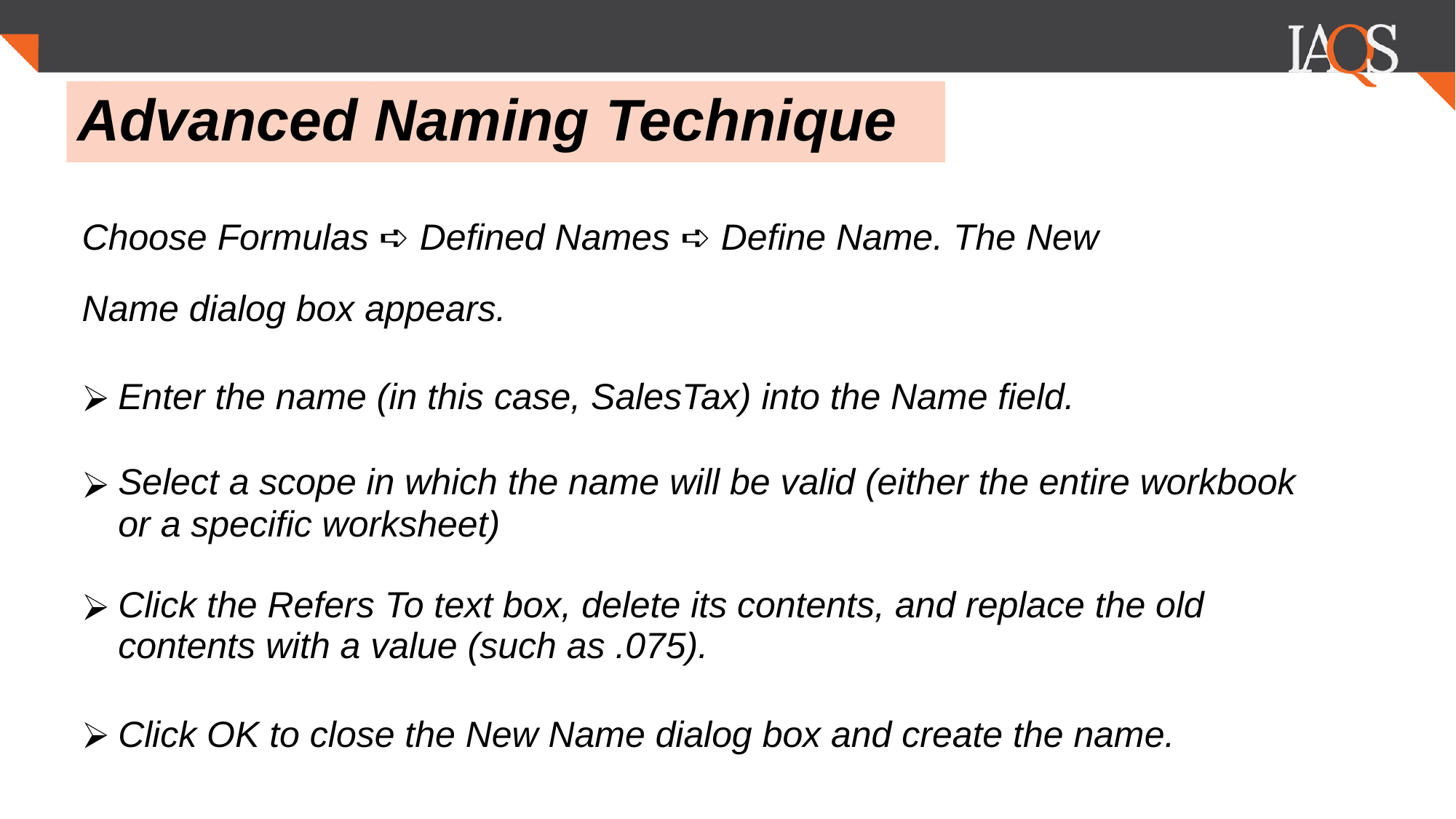

.
# Advanced Naming Technique

Choose Formulas ➪ Defined Names ➪ Define Name. The New
Name dialog box appears.

Enter the name (in this case, SalesTax) into the Name field.

Select a scope in which the name will be valid (either the entire workbook or a specific worksheet)

Click the Refers To text box, delete its contents, and replace the old contents with a value (such as .075).

Click OK to close the New Name dialog box and create the name.